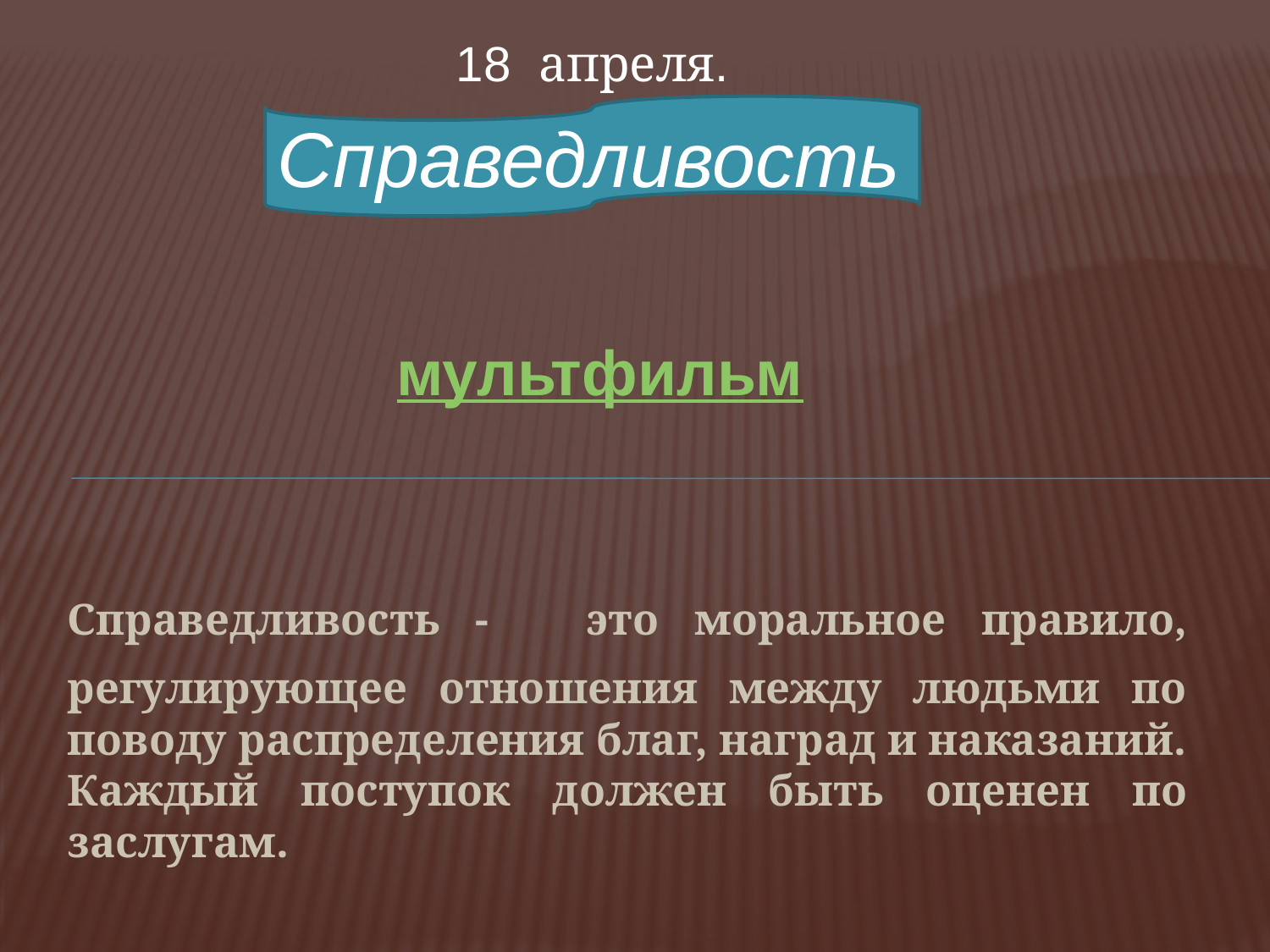

18  апреля.
Справедливость
мультфильм
Справедливость -  это моральное правило, регулирующее отношения между людьми по поводу распределения благ, наград и наказаний.
Каждый поступок должен быть оценен по заслугам.